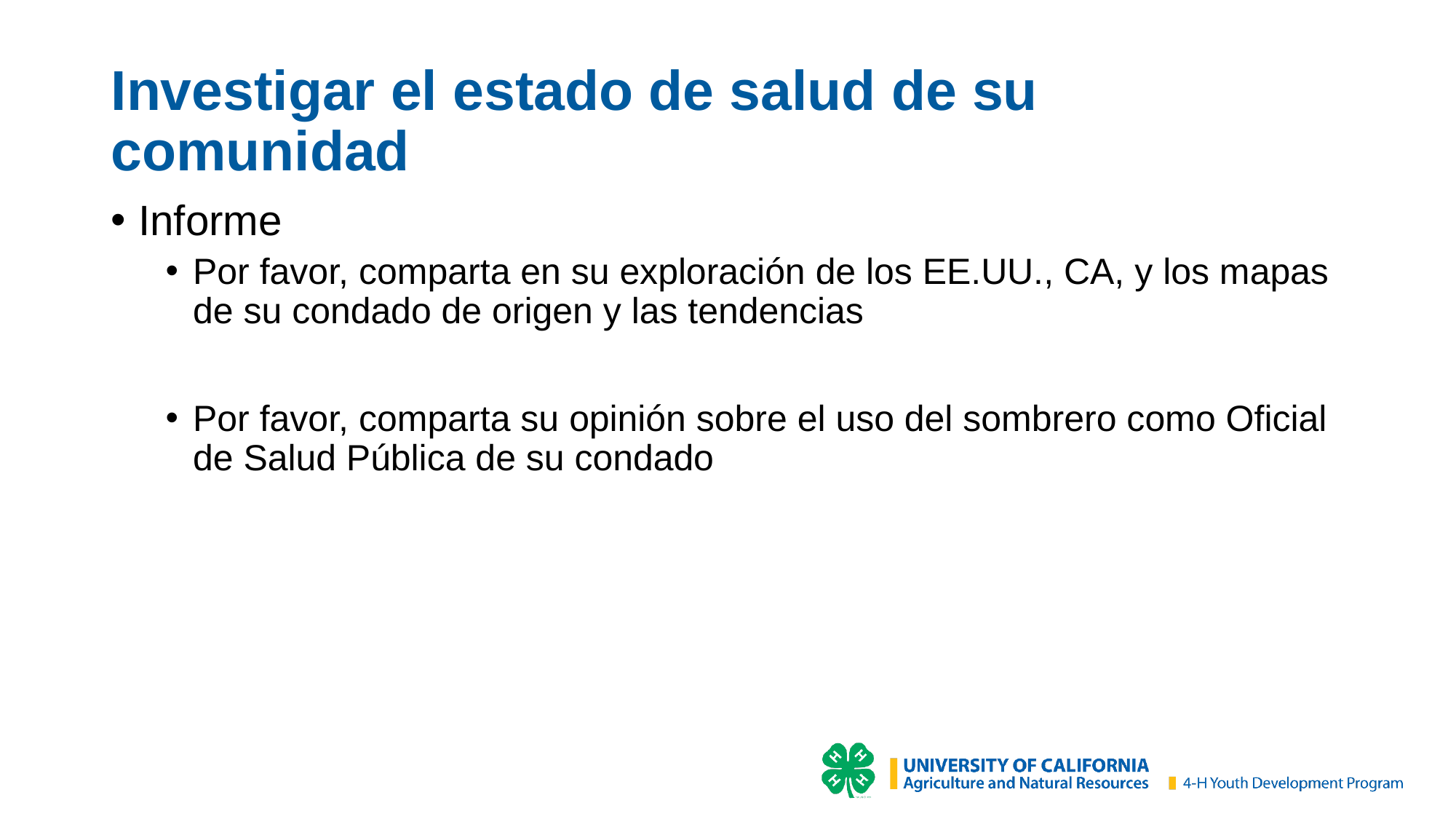

# Investigar el estado de salud de su comunidad
Informe
Por favor, comparta en su exploración de los EE.UU., CA, y los mapas de su condado de origen y las tendencias

Por favor, comparta su opinión sobre el uso del sombrero como Oficial de Salud Pública de su condado